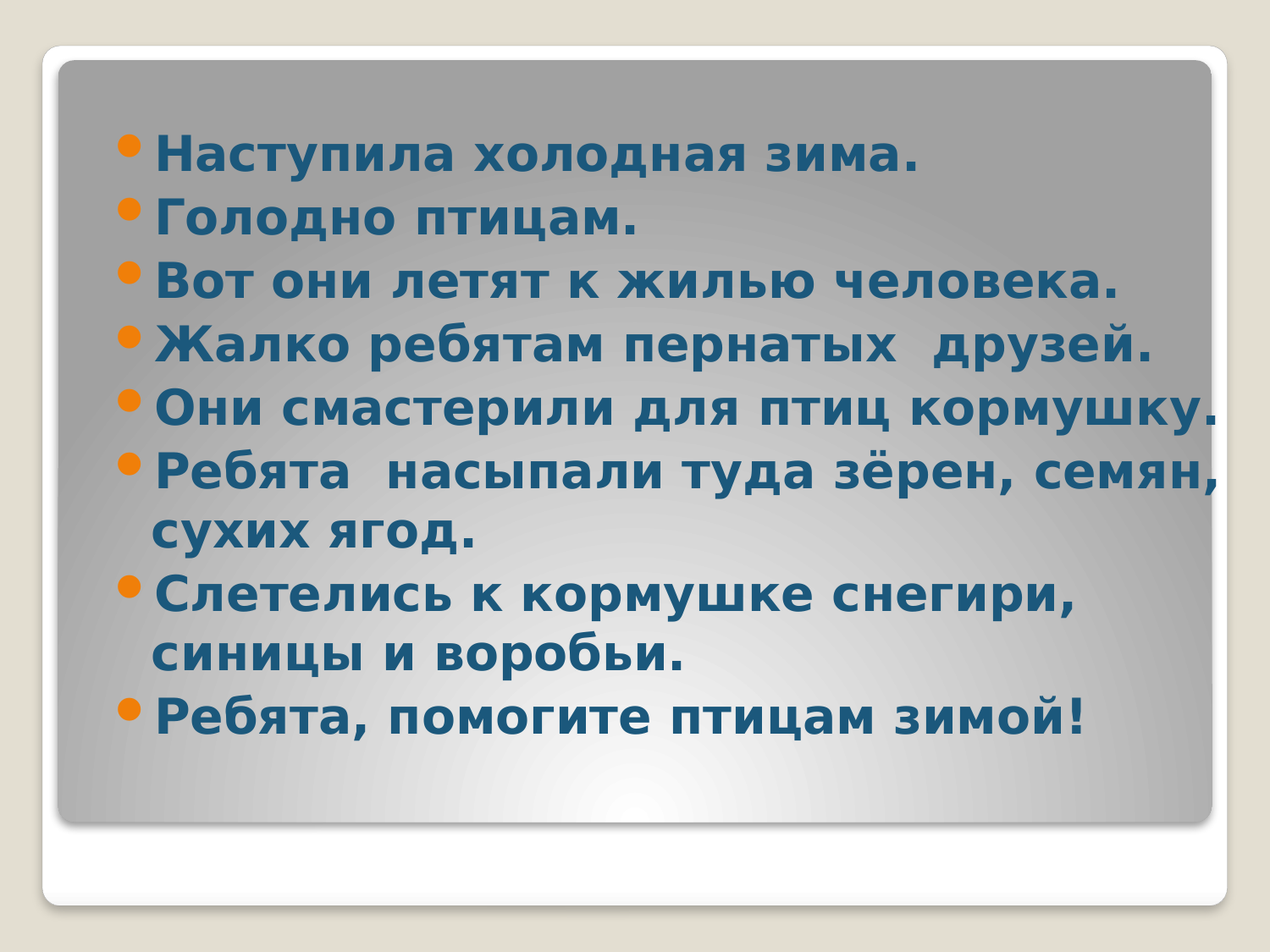

Наступила холодная зима.
Голодно птицам.
Вот они летят к жилью человека.
Жалко ребятам пернатых  друзей.
Они смастерили для птиц кормушку.
Ребята  насыпали туда зёрен, семян, сухих ягод.
Слетелись к кормушке снегири, синицы и воробьи.
Ребята, помогите птицам зимой!